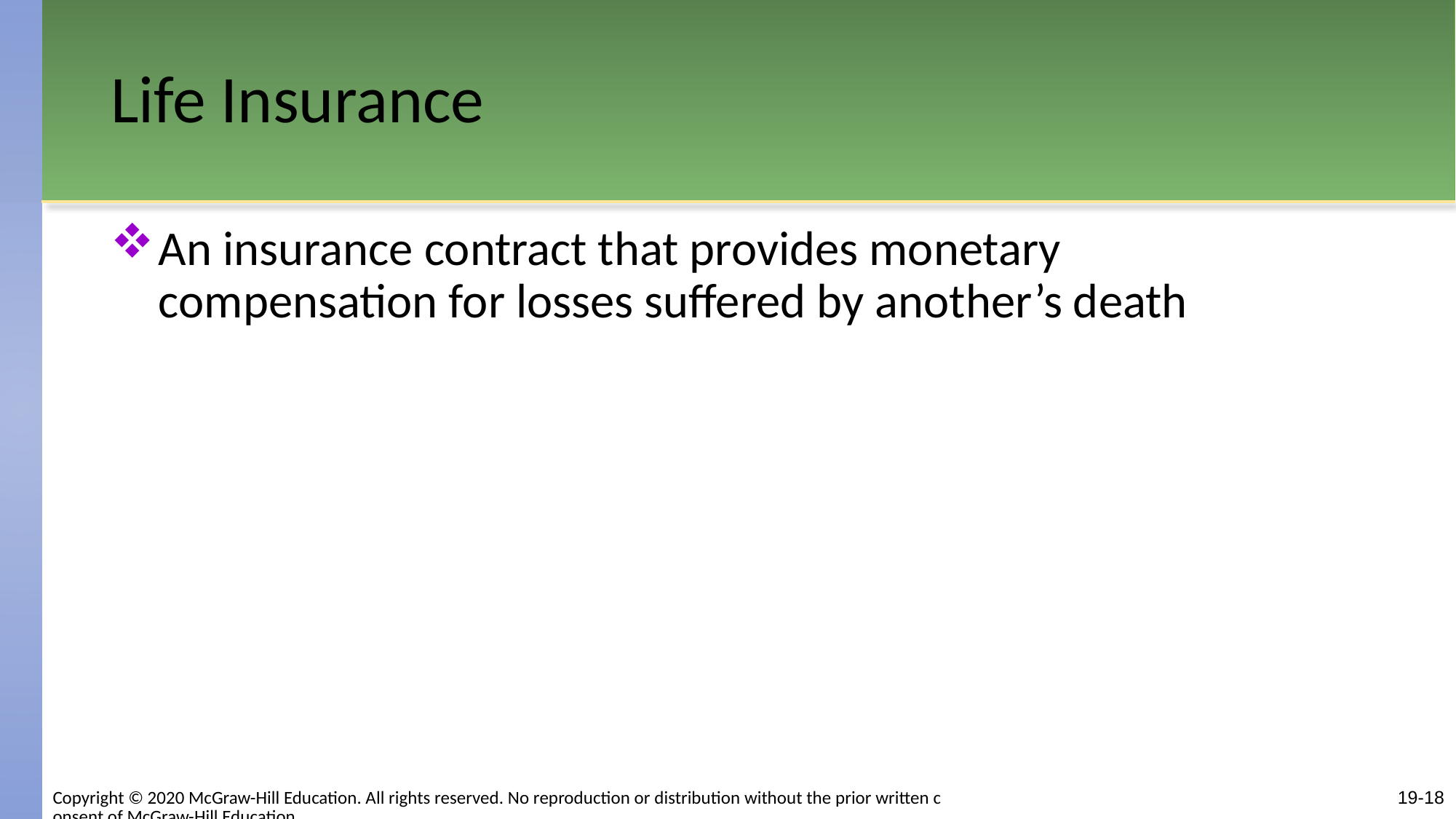

# Life Insurance
An insurance contract that provides monetary compensation for losses suffered by another’s death

Copyright © 2020 McGraw-Hill Education. All rights reserved. No reproduction or distribution without the prior written consent of McGraw-Hill Education.
19-18